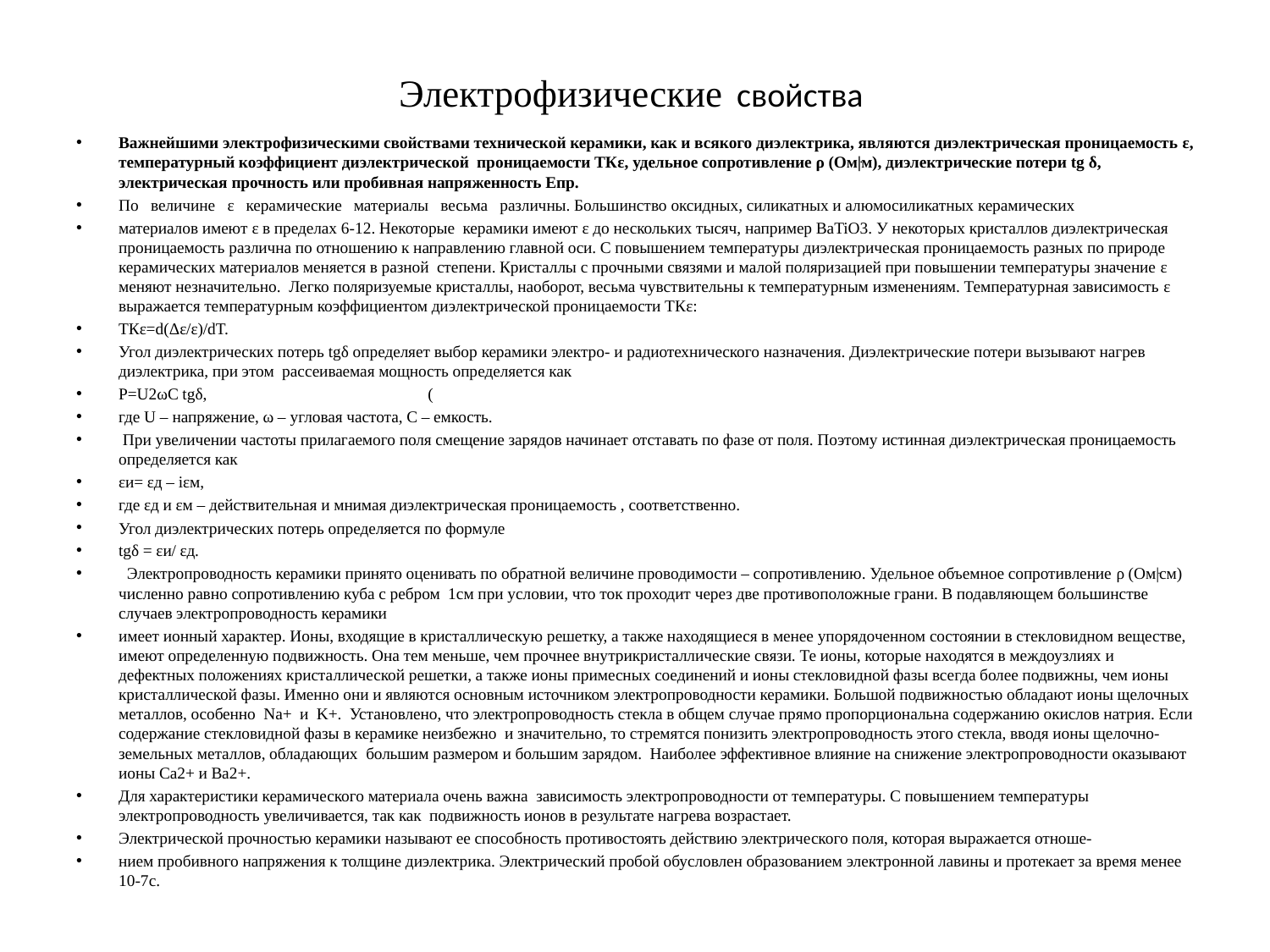

# Электрофизические свойства
Важнейшими электрофизическими свойствами технической керамики, как и всякого диэлектрика, являются диэлектрическая проницаемость ε, температурный коэффициент диэлектрической  проницаемости ТКε, удельное сопротивление ρ (Ом|ּм), диэлектрические потери tg δ, электрическая прочность или пробивная напряженность Епр.
По   величине   ε   керамические   материалы   весьма   различны. Большинство оксидных, силикатных и алюмосиликатных керамических
материалов имеют ε в пределах 6-12. Некоторые  керамики имеют ε до нескольких тысяч, например ВаTiO3. У некоторых кристаллов диэлектрическая проницаемость различна по отношению к направлению главной оси. С повышением температуры диэлектрическая проницаемость разных по природе керамических материалов меняется в разной  степени. Кристаллы с прочными связями и малой поляризацией при повышении температуры значение ε  меняют незначительно.  Легко поляризуемые кристаллы, наоборот, весьма чувствительны к температурным изменениям. Температурная зависимость ε выражается температурным коэффициентом диэлектрической проницаемости ТКε:
ТКε=d(Δε/ε)/dT.
Угол диэлектрических потерь tgδ определяет выбор керамики электро- и радиотехнического назначения. Диэлектрические потери вызывают нагрев диэлектрика, при этом  рассеиваемая мощность определяется как
P=U2ωC tgδ,                                                       (
где U – напряжение, ω – угловая частота, С – емкость.
 При увеличении частоты прилагаемого поля смещение зарядов начинает отставать по фазе от поля. Поэтому истинная диэлектрическая проницаемость определяется как
εи= εд – iεм,
где εд и εм – действительная и мнимая диэлектрическая проницаемость , соответственно.
Угол диэлектрических потерь определяется по формуле
tgδ = εи/ εд.
  Электропроводность керамики принято оценивать по обратной величине проводимости – сопротивлению. Удельное объемное сопротивление ρ (Ом|ּсм) численно равно сопротивлению куба с ребром  1см при условии, что ток проходит через две противоположные грани. В подавляющем большинстве случаев электропроводность керамики
имеет ионный характер. Ионы, входящие в кристаллическую решетку, а также находящиеся в менее упорядоченном состоянии в стекловидном веществе, имеют определенную подвижность. Она тем меньше, чем прочнее внутрикристаллические связи. Те ионы, которые находятся в междоузлиях и дефектных положениях кристаллической решетки, а также ионы примесных соединений и ионы стекловидной фазы всегда более подвижны, чем ионы кристаллической фазы. Именно они и являются основным источником электропроводности керамики. Большой подвижностью обладают ионы щелочных металлов, особенно  Nа+  и  K+.  Установлено, что электропроводность стекла в общем случае прямо пропорциональна содержанию окислов натрия. Если содержание стекловидной фазы в керамике неизбежно  и значительно, то стремятся понизить электропроводность этого стекла, вводя ионы щелочно-земельных металлов, обладающих  большим размером и большим зарядом.  Наиболее эффективное влияние на снижение электропроводности оказывают ионы Са2+ и Ва2+.
Для характеристики керамического материала очень важна  зависимость электропроводности от температуры. С повышением температуры электропроводность увеличивается, так как  подвижность ионов в результате нагрева возрастает.
Электрической прочностью керамики называют ее способность противостоять действию электрического поля, которая выражается отноше-
нием пробивного напряжения к толщине диэлектрика. Электрический пробой обусловлен образованием электронной лавины и протекает за время менее 10-7с.